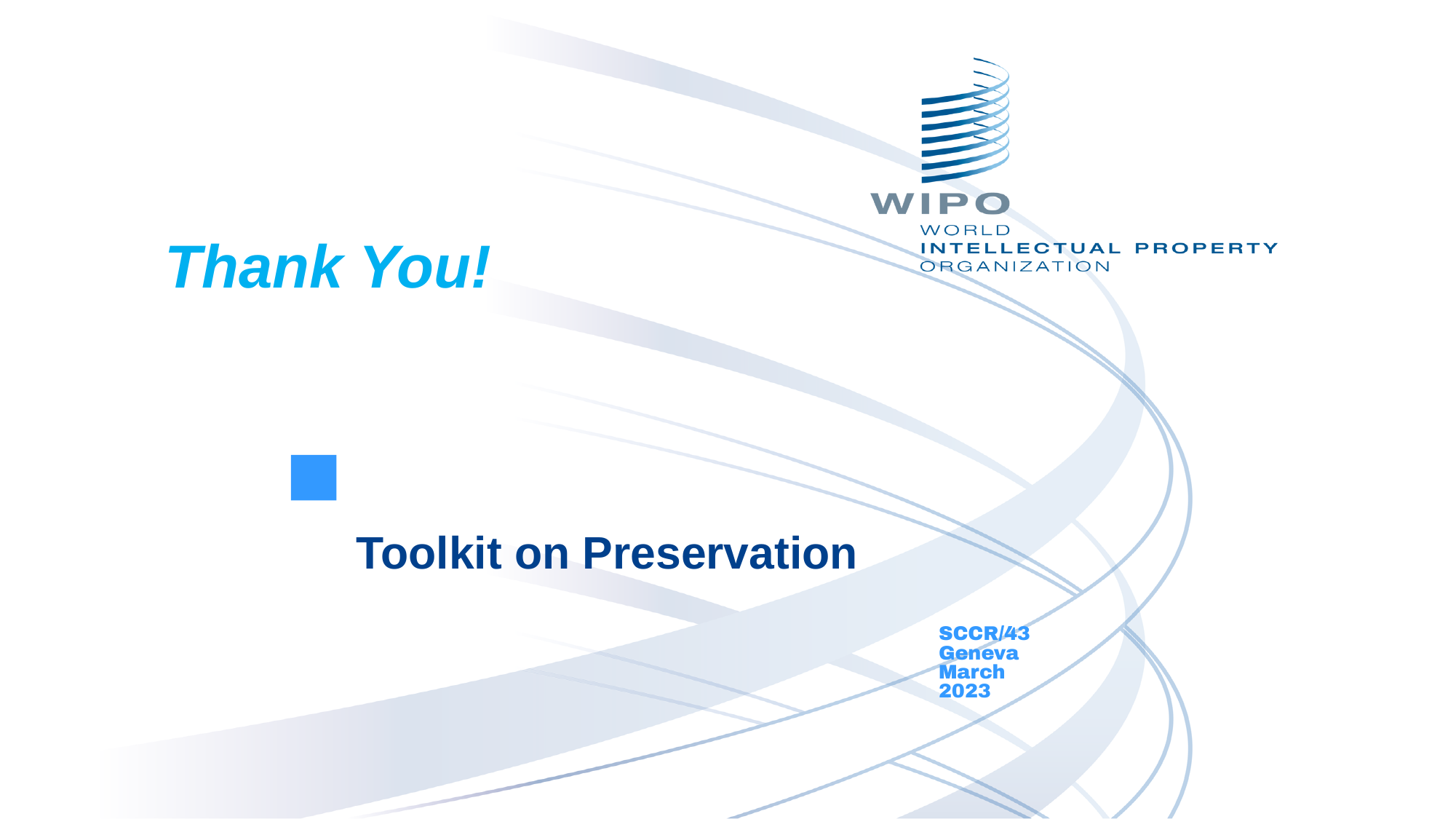

Thank You!

Toolkit on Preservation

SCCR/43
Geneva
March
2023